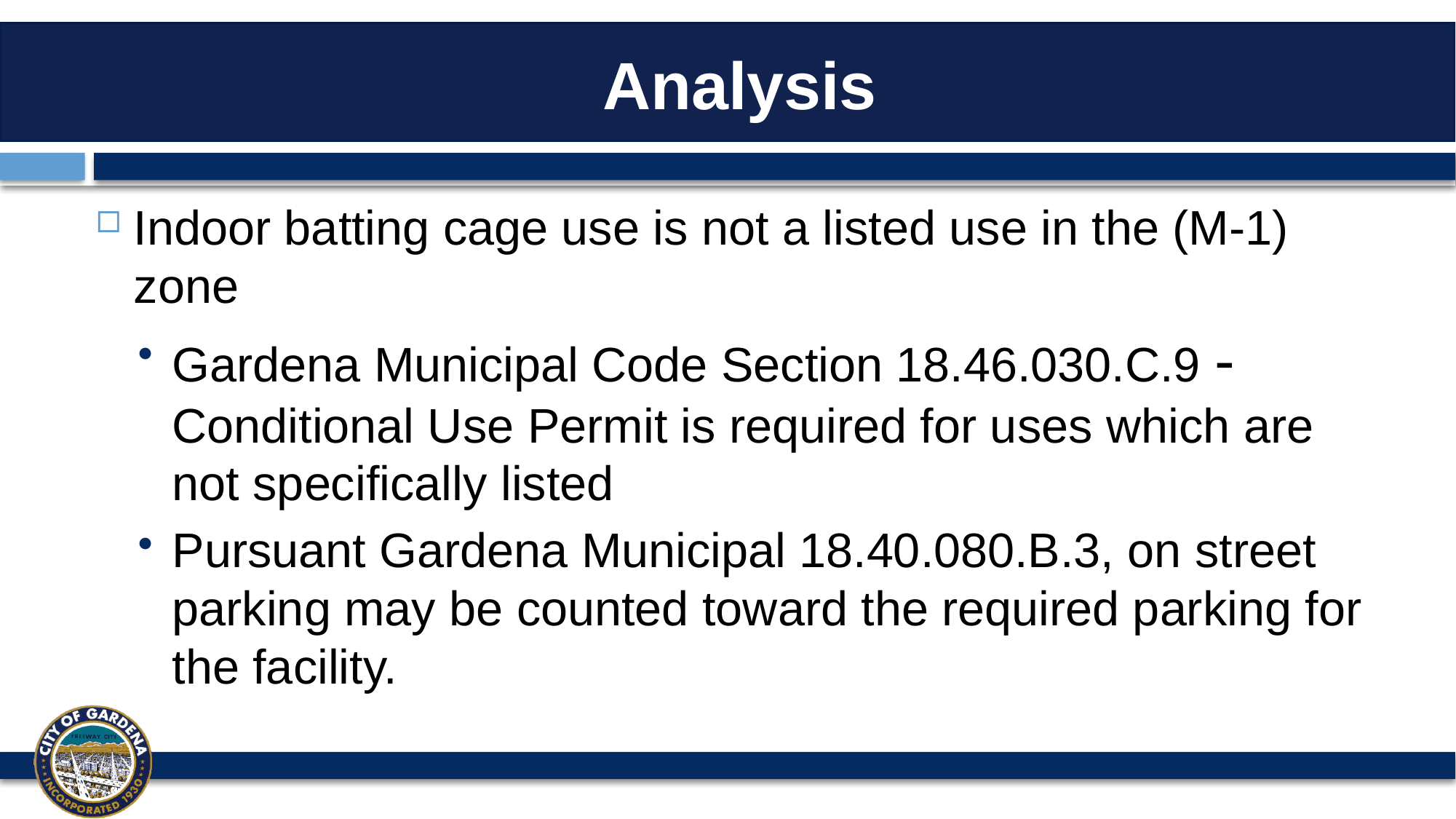

# Analysis
Indoor batting cage use is not a listed use in the (M-1) zone
Gardena Municipal Code Section 18.46.030.C.9 - Conditional Use Permit is required for uses which are not specifically listed
Pursuant Gardena Municipal 18.40.080.B.3, on street parking may be counted toward the required parking for the facility.